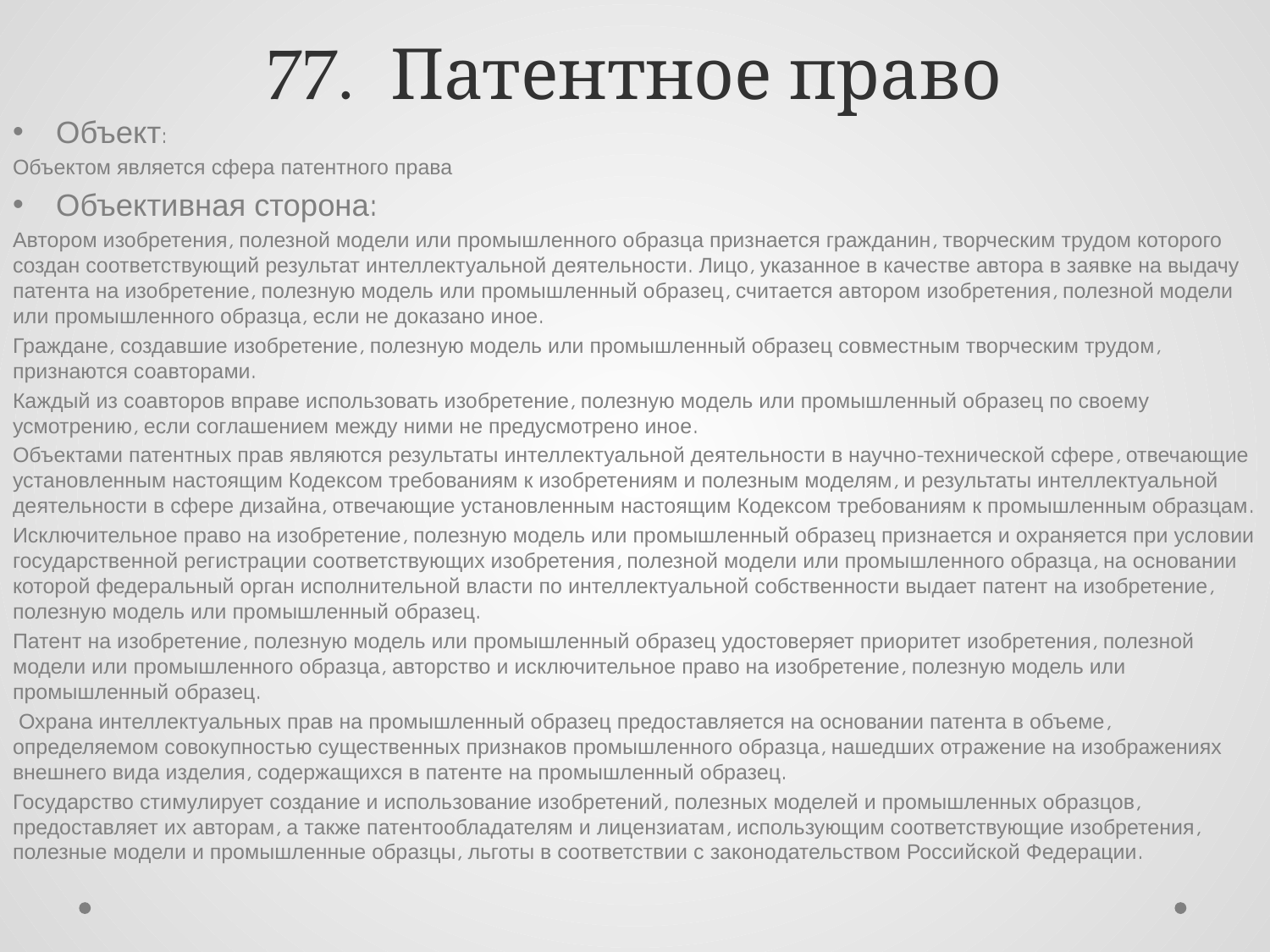

# 77.  Патентное право
Объект:
Объектом является сфера патентного права
Объективная сторона:
Автором изобретения, полезной модели или промышленного образца признается гражданин, творческим трудом которого создан соответствующий результат интеллектуальной деятельности. Лицо, указанное в качестве автора в заявке на выдачу патента на изобретение, полезную модель или промышленный образец, считается автором изобретения, полезной модели или промышленного образца, если не доказано иное.
Граждане, создавшие изобретение, полезную модель или промышленный образец совместным творческим трудом, признаются соавторами.
Каждый из соавторов вправе использовать изобретение, полезную модель или промышленный образец по своему усмотрению, если соглашением между ними не предусмотрено иное.
Объектами патентных прав являются результаты интеллектуальной деятельности в научно-технической сфере, отвечающие установленным настоящим Кодексом требованиям к изобретениям и полезным моделям, и результаты интеллектуальной деятельности в сфере дизайна, отвечающие установленным настоящим Кодексом требованиям к промышленным образцам.
Исключительное право на изобретение, полезную модель или промышленный образец признается и охраняется при условии государственной регистрации соответствующих изобретения, полезной модели или промышленного образца, на основании которой федеральный орган исполнительной власти по интеллектуальной собственности выдает патент на изобретение, полезную модель или промышленный образец.
Патент на изобретение, полезную модель или промышленный образец удостоверяет приоритет изобретения, полезной модели или промышленного образца, авторство и исключительное право на изобретение, полезную модель или промышленный образец.
 Охрана интеллектуальных прав на промышленный образец предоставляется на основании патента в объеме, определяемом совокупностью существенных признаков промышленного образца, нашедших отражение на изображениях внешнего вида изделия, содержащихся в патенте на промышленный образец.
Государство стимулирует создание и использование изобретений, полезных моделей и промышленных образцов, предоставляет их авторам, а также патентообладателям и лицензиатам, использующим соответствующие изобретения, полезные модели и промышленные образцы, льготы в соответствии с законодательством Российской Федерации.